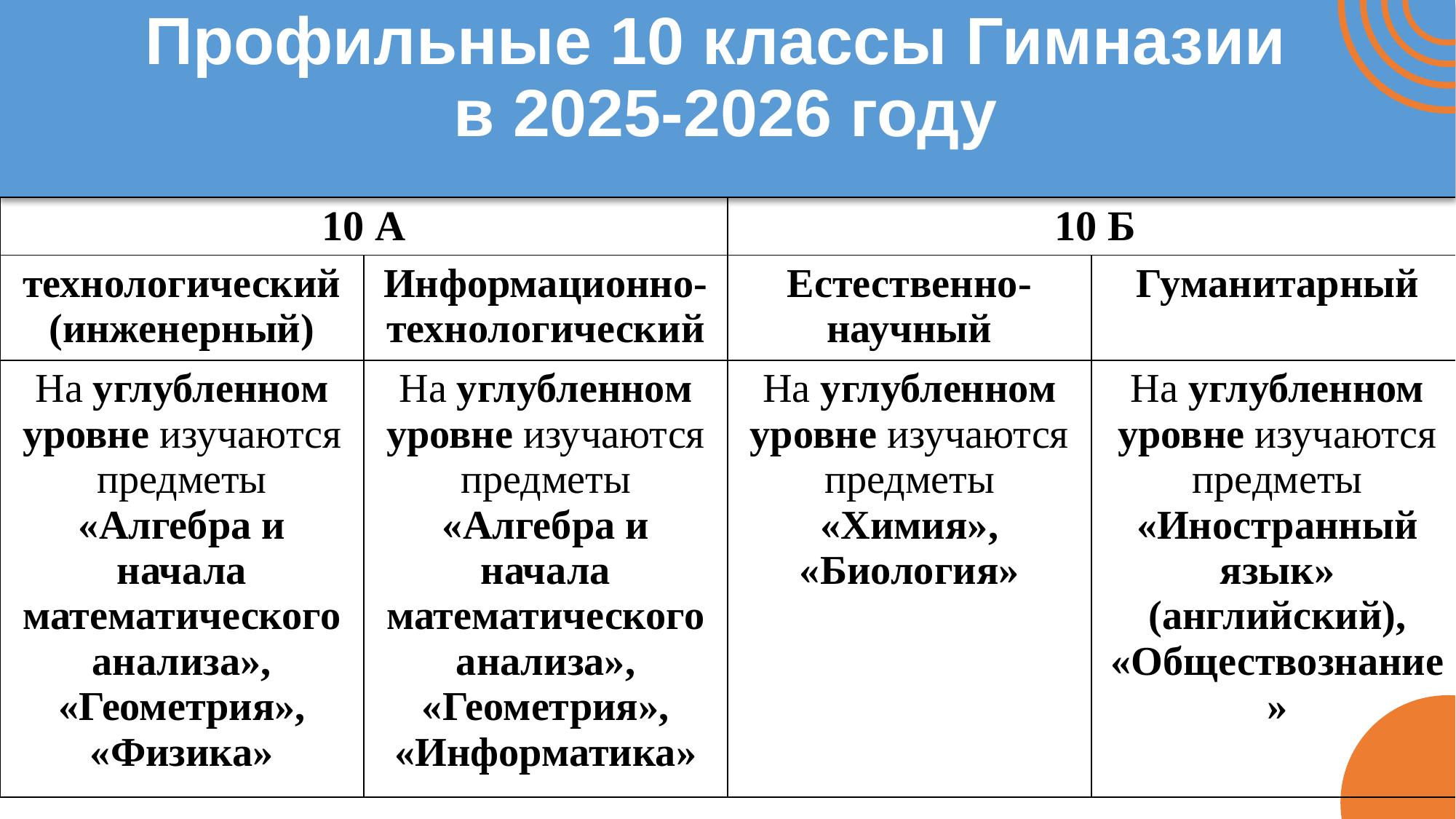

Профильные 10 классы Гимназии
в 2025-2026 году
| 10 А |  | 10 Б |  |
| --- | --- | --- | --- |
| технологический (инженерный) | Информационно-технологический | Естественно-научный | Гуманитарный |
| На углубленном уровне изучаются предметы «Алгебра и начала математического анализа», «Геометрия», «Физика» | На углубленном уровне изучаются предметы «Алгебра и начала математического анализа», «Геометрия», «Информатика» | На углубленном уровне изучаются предметы «Химия», «Биология» | На углубленном уровне изучаются предметы «Иностранный язык» (английский), «Обществознание» |